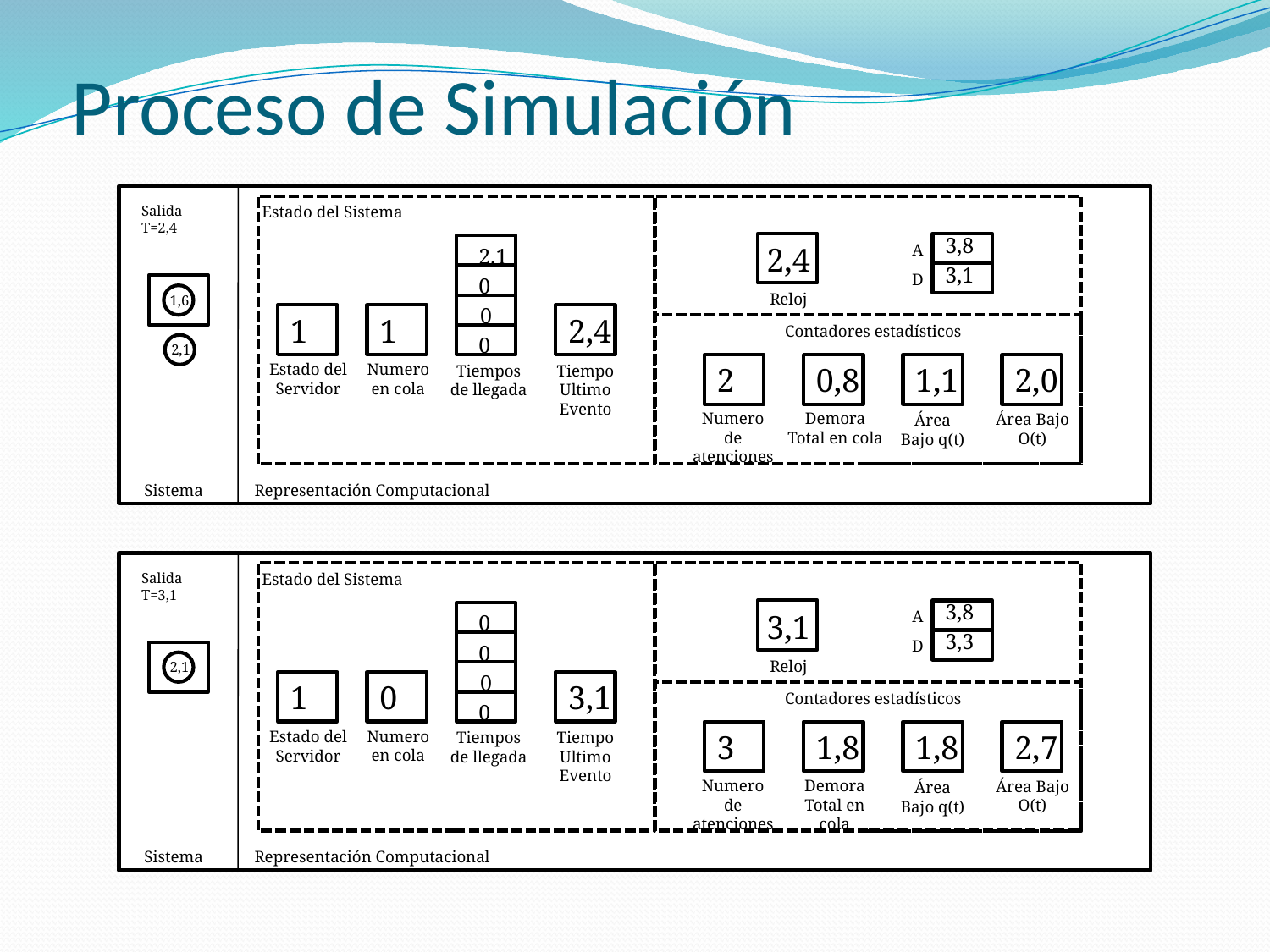

Proceso de Simulación

Salida
T=2,4
Estado del Sistema

3,8

A

2,4

2,1
3,1
D

0

Reloj
1,6

0

1
1
2,4

Contadores estadísticos

0
2,1

Numero en cola
Estado del Servidor
Tiempos de llegada
Tiempo Ultimo Evento

2

0,8

1,1

2,0
Numero de atenciones
Demora Total en cola
Área Bajo O(t)
Área Bajo q(t)
Sistema
Representación Computacional

Salida
T=3,1
Estado del Sistema

3,8

A

3,1

0
3,3
D

0

Reloj
2,1

0

1
0
3,1

Contadores estadísticos

0
Numero en cola
Estado del Servidor
Tiempos de llegada
Tiempo Ultimo Evento

3

1,8

1,8

2,7
Numero de atenciones
Demora Total en cola
Área Bajo O(t)
Área Bajo q(t)
Sistema
Representación Computacional